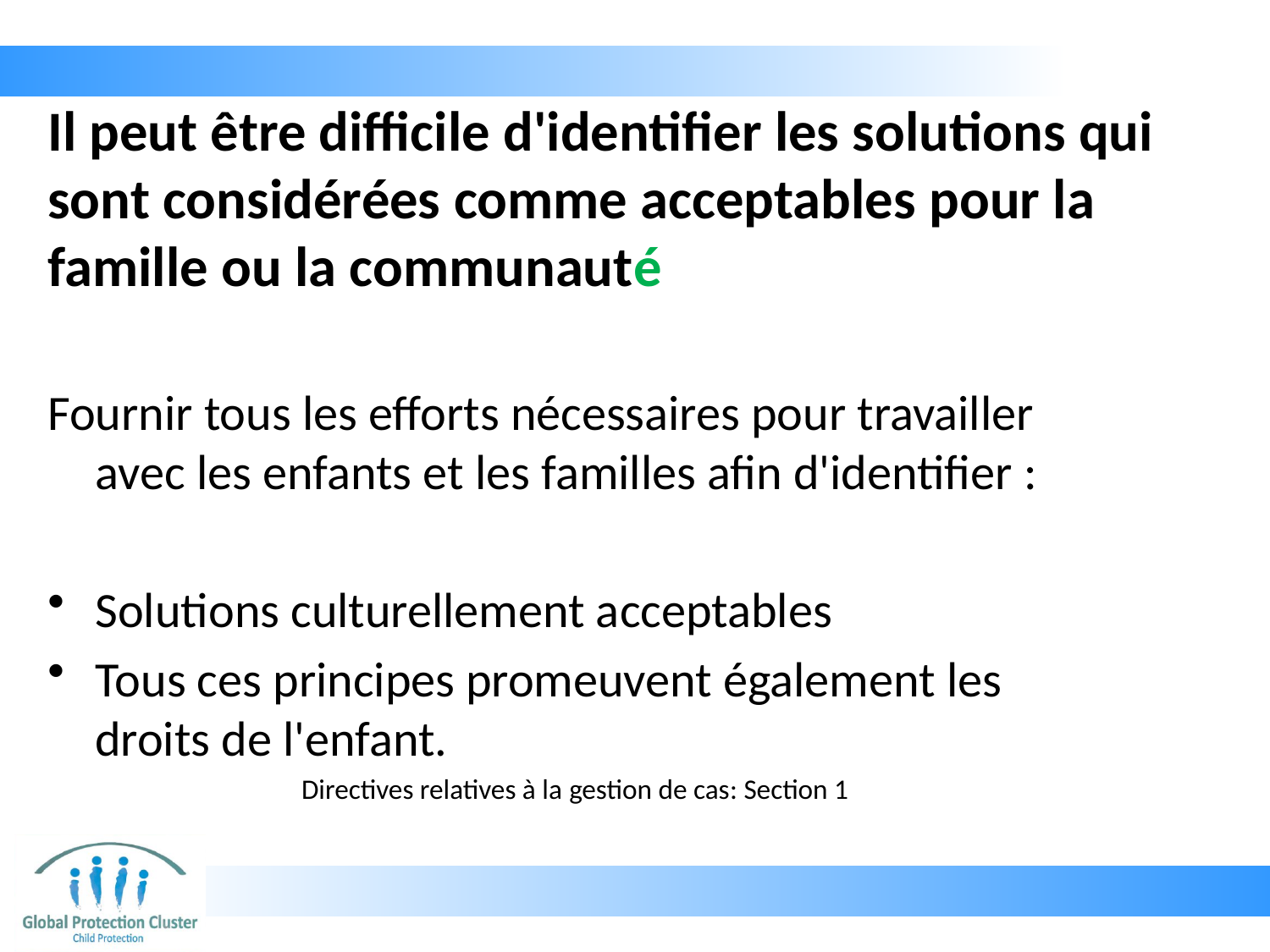

# Il peut être difficile d'identifier les solutions qui sont considérées comme acceptables pour la famille ou la communauté

Fournir tous les efforts nécessaires pour travailler avec les enfants et les familles afin d'identifier :

Solutions culturellement acceptables
Tous ces principes promeuvent également les droits de l'enfant.
Directives relatives à la gestion de cas: Section 1